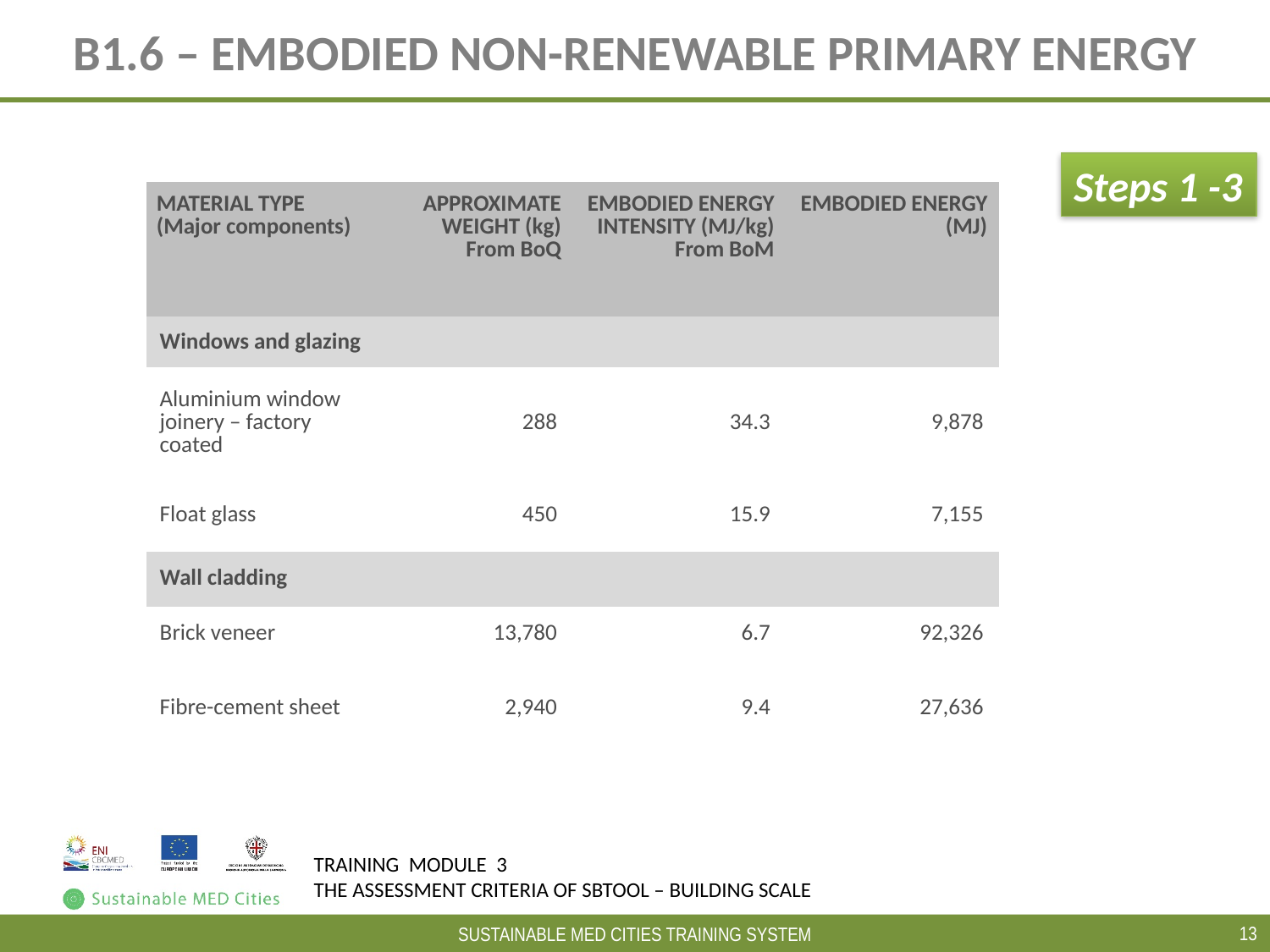

# B1.6 – EMBODIED NON-RENEWABLE PRIMARY ENERGY

Steps 1 -3
| MATERIAL TYPE (Major components) | APPROXIMATE WEIGHT (kg) From BoQ | EMBODIED ENERGY INTENSITY (MJ/kg) From BoM | EMBODIED ENERGY (MJ) |
| --- | --- | --- | --- |
| Windows and glazing |  |  |  |
| Aluminium window joinery – factory coated | 288 | 34.3 | 9,878 |
| Float glass | 450 | 15.9 | 7,155 |
| Wall cladding |  |  |  |
| Brick veneer | 13,780 | 6.7 | 92,326 |
| Fibre-cement sheet | 2,940 | 9.4 | 27,636 |
13